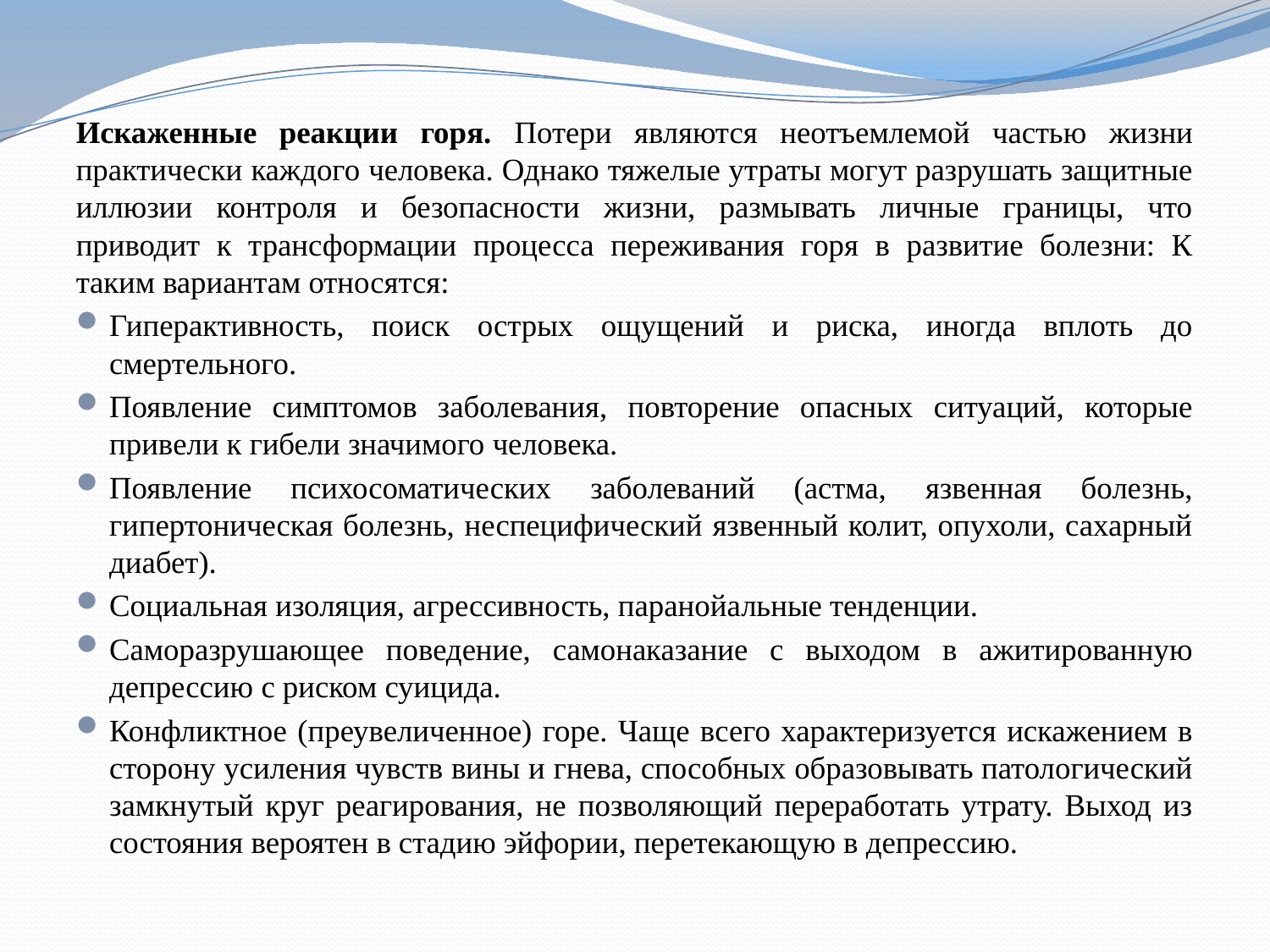

Искаженные реакции горя. Потери являются неотъемлемой частью жизни практически каждого человека. Однако тяжелые утраты могут разрушать защитные иллюзии контроля и безопасности жизни, размывать личные границы, что приводит к трансформации процесса переживания горя в развитие болезни: К таким вариантам относятся:
Гиперактивность, поиск острых ощущений и риска, иногда вплоть до смертельного.
Появление симптомов заболевания, повторение опасных ситуаций, которые привели к гибели значимого человека.
Появление психосоматических заболеваний (астма, язвенная болезнь, гипертоническая болезнь, неспецифический язвенный колит, опухоли, сахарный диабет).
Социальная изоляция, агрессивность, паранойальные тенденции.
Саморазрушающее поведение, самонаказание с выходом в ажитированную депрессию с риском суицида.
Конфликтное (преувеличенное) горе. Чаще всего характеризуется искажением в сторону усиления чувств вины и гнева, способных образовывать патологический замкнутый круг реагирования, не позволяющий переработать утрату. Выход из состояния вероятен в стадию эйфории, перетекающую в депрессию.